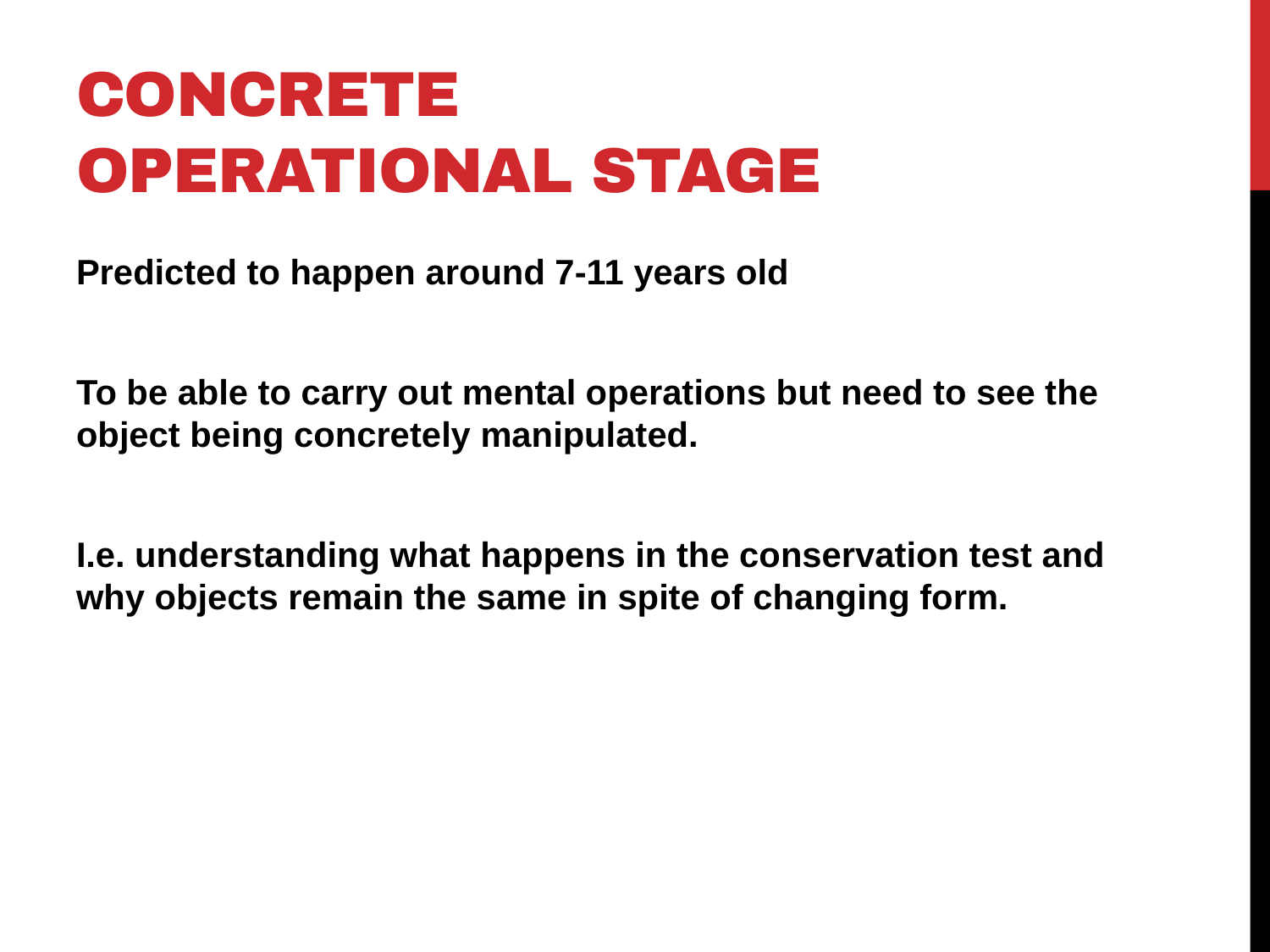

# Concrete Operational Stage
Predicted to happen around 7-11 years old

To be able to carry out mental operations but need to see the object being concretely manipulated.

I.e. understanding what happens in the conservation test and why objects remain the same in spite of changing form.